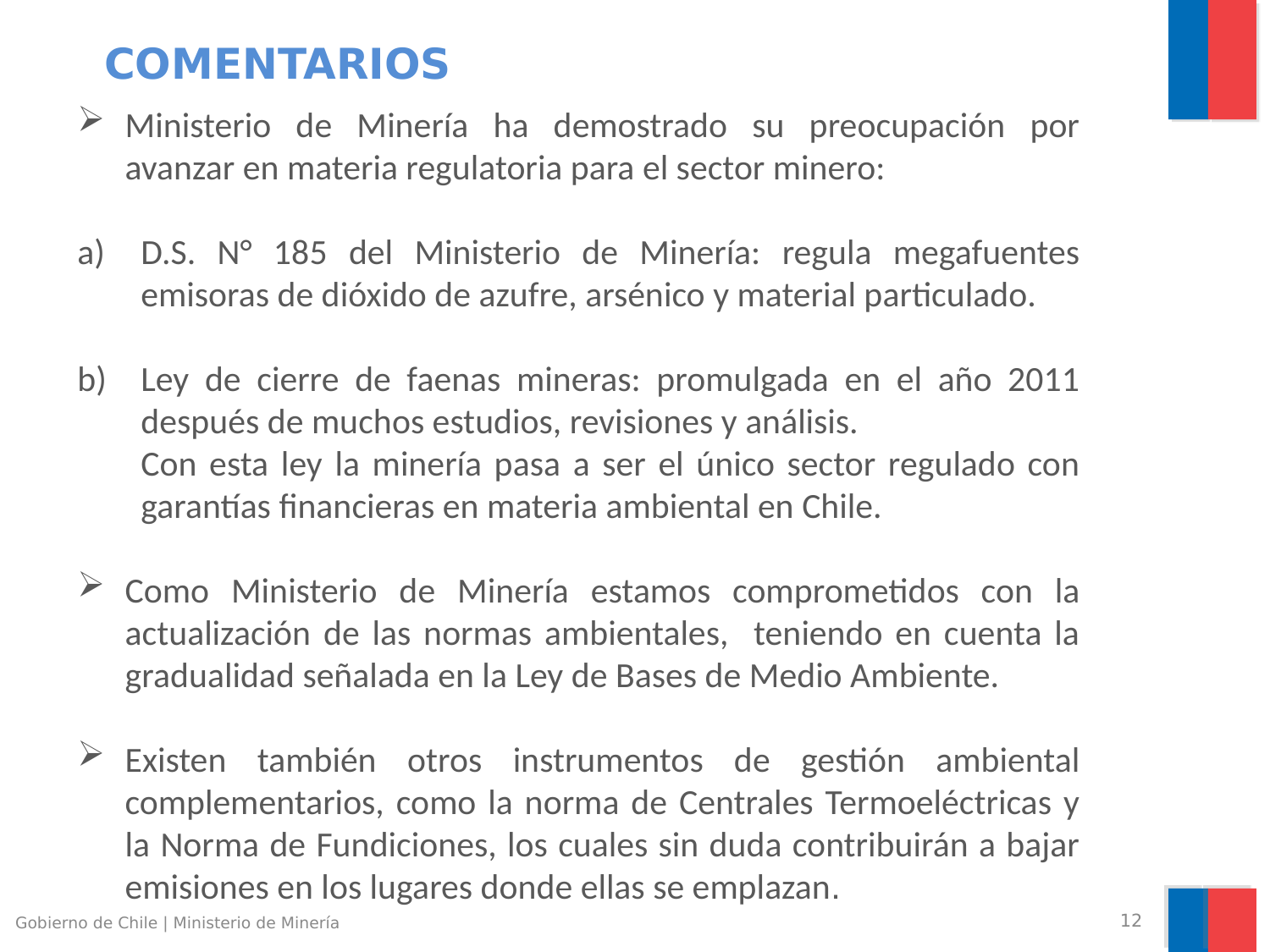

COMENTARIOS
Ministerio de Minería ha demostrado su preocupación por avanzar en materia regulatoria para el sector minero:

D.S. N° 185 del Ministerio de Minería: regula megafuentes emisoras de dióxido de azufre, arsénico y material particulado.

Ley de cierre de faenas mineras: promulgada en el año 2011 después de muchos estudios, revisiones y análisis.
Con esta ley la minería pasa a ser el único sector regulado con garantías financieras en materia ambiental en Chile.

Como Ministerio de Minería estamos comprometidos con la actualización de las normas ambientales,  teniendo en cuenta la gradualidad señalada en la Ley de Bases de Medio Ambiente.

Existen también otros instrumentos de gestión ambiental complementarios, como la norma de Centrales Termoeléctricas y la Norma de Fundiciones, los cuales sin duda contribuirán a bajar emisiones en los lugares donde ellas se emplazan.
Gobierno de Chile | Ministerio de Minería
12